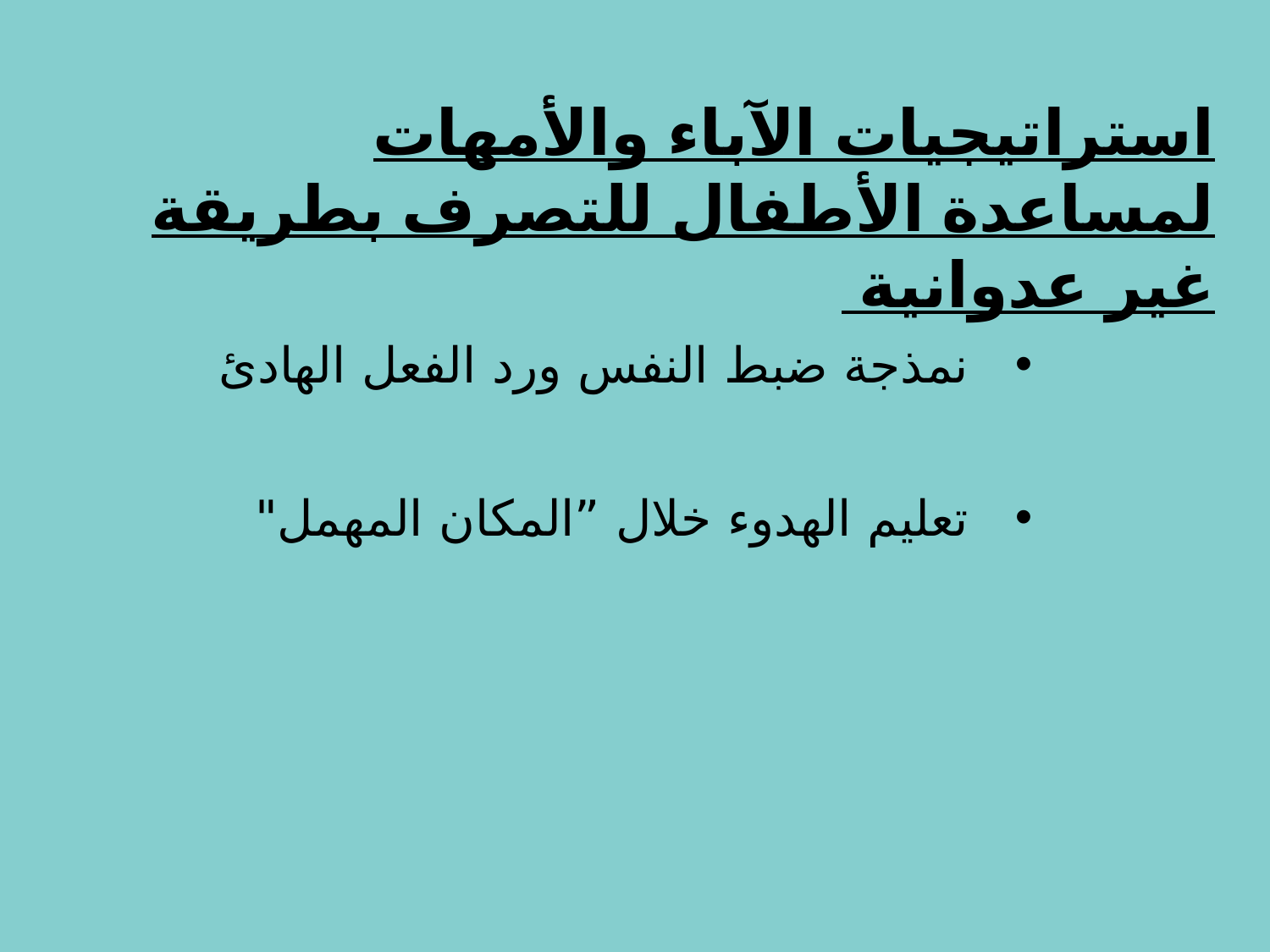

# استراتيجيات الآباء والأمهات لمساعدة الأطفال للتصرف بطريقة غير عدوانية

نمذجة ضبط النفس ورد الفعل الهادئ

تعليم الهدوء خلال ”المكان المهمل"